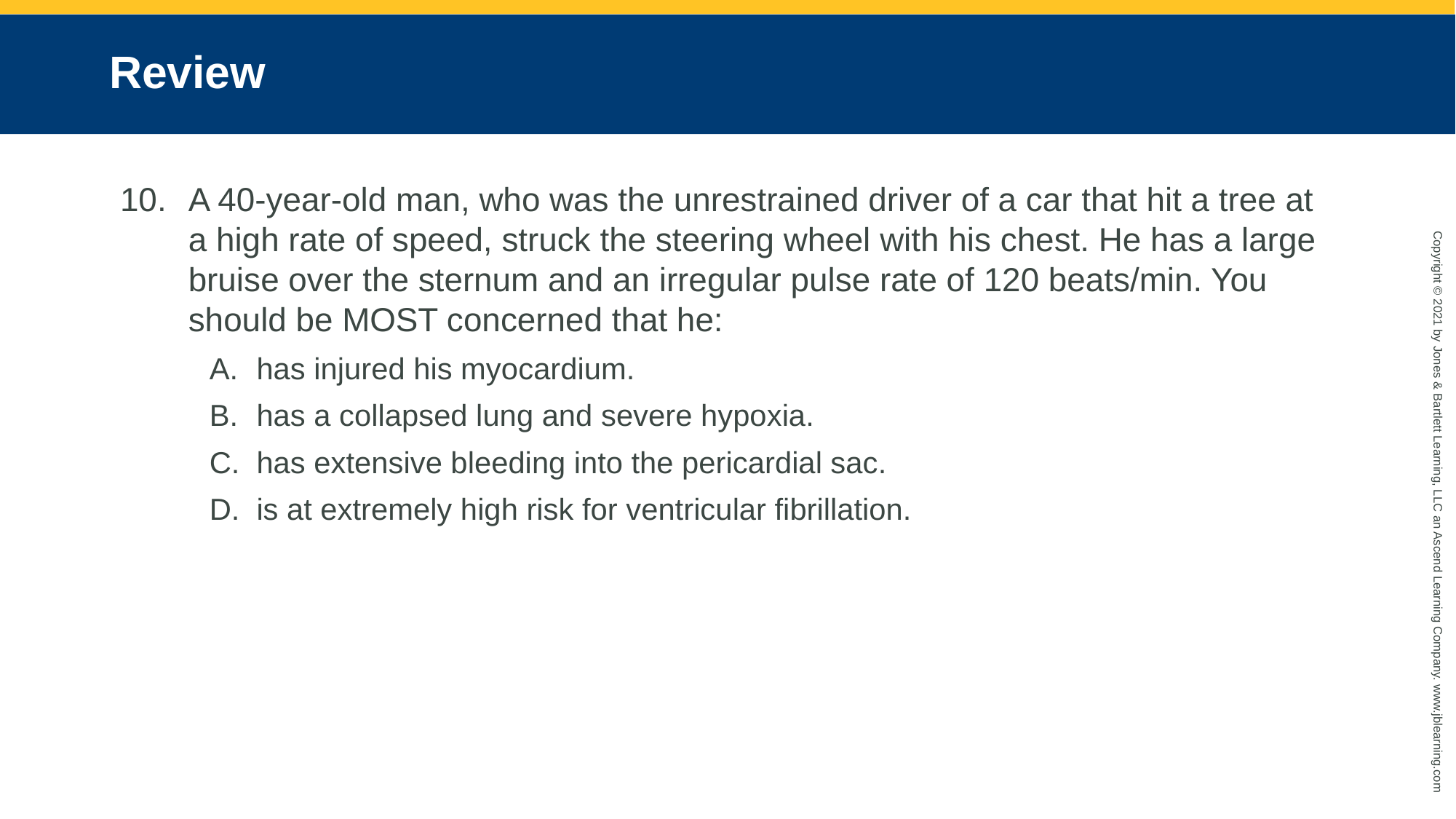

# Review
A 40-year-old man, who was the unrestrained driver of a car that hit a tree at a high rate of speed, struck the steering wheel with his chest. He has a large bruise over the sternum and an irregular pulse rate of 120 beats/min. You should be MOST concerned that he:
has injured his myocardium.
has a collapsed lung and severe hypoxia.
has extensive bleeding into the pericardial sac.
is at extremely high risk for ventricular fibrillation.